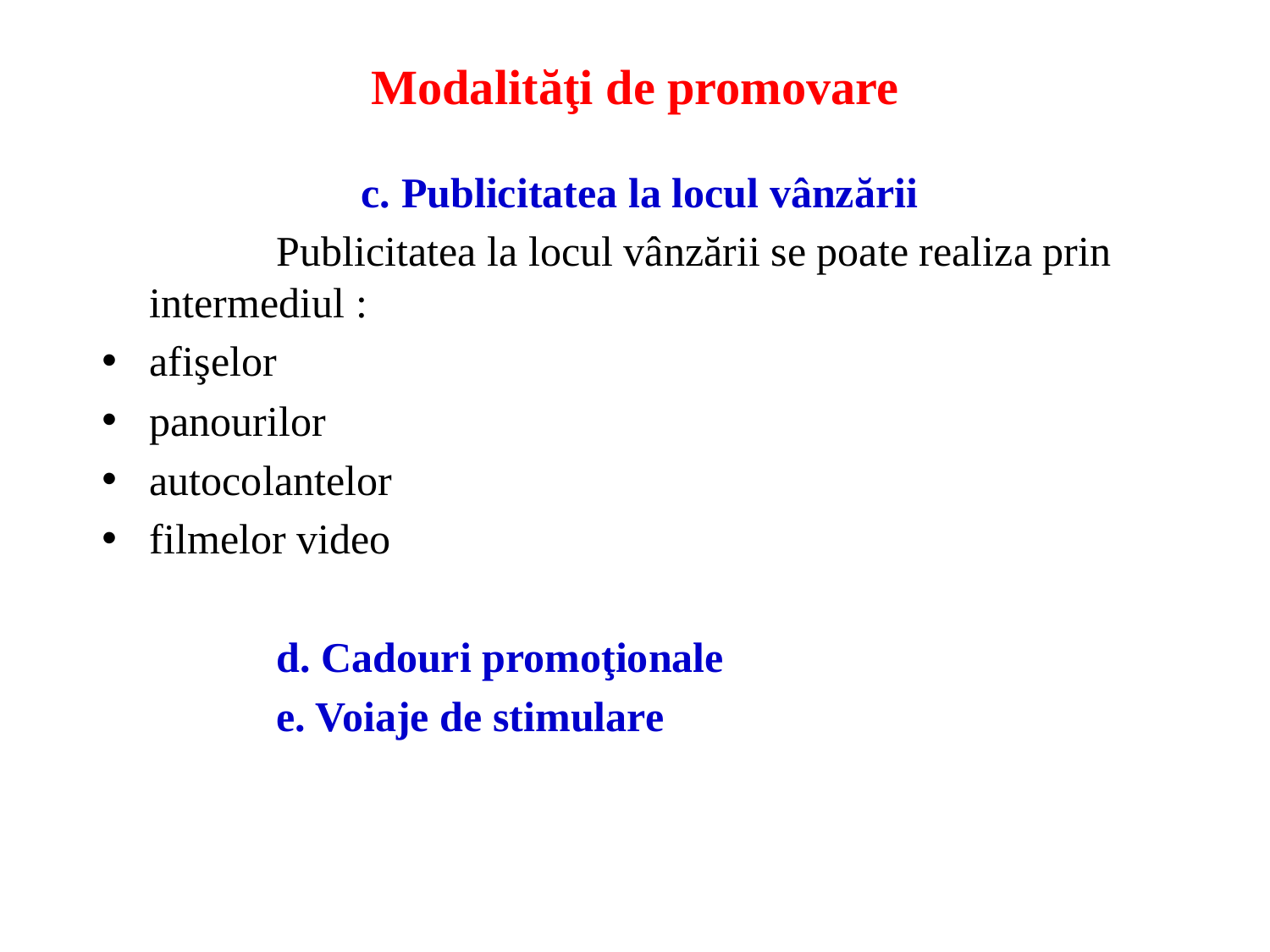

# Modalităţi de promovare
c. Publicitatea la locul vânzării
		Publicitatea la locul vânzării se poate realiza prin intermediul :
afişelor
panourilor
autocolantelor
filmelor video

		d. Cadouri promoţionale
		e. Voiaje de stimulare